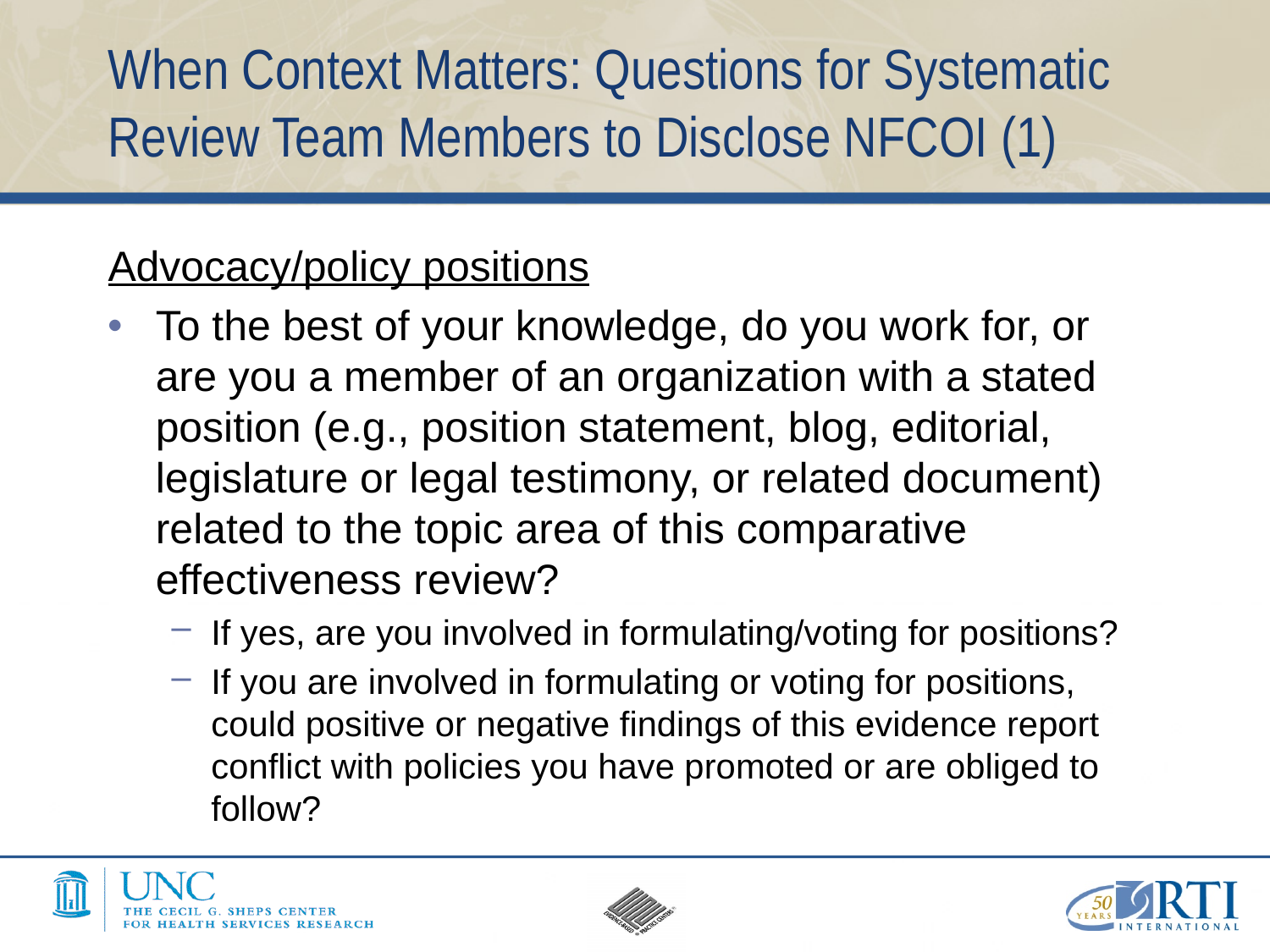

# When Context Matters: Questions for Systematic Review Team Members to Disclose NFCOI (1)
Advocacy/policy positions
To the best of your knowledge, do you work for, or are you a member of an organization with a stated position (e.g., position statement, blog, editorial, legislature or legal testimony, or related document) related to the topic area of this comparative effectiveness review?
If yes, are you involved in formulating/voting for positions?
If you are involved in formulating or voting for positions, could positive or negative findings of this evidence report conflict with policies you have promoted or are obliged to follow?